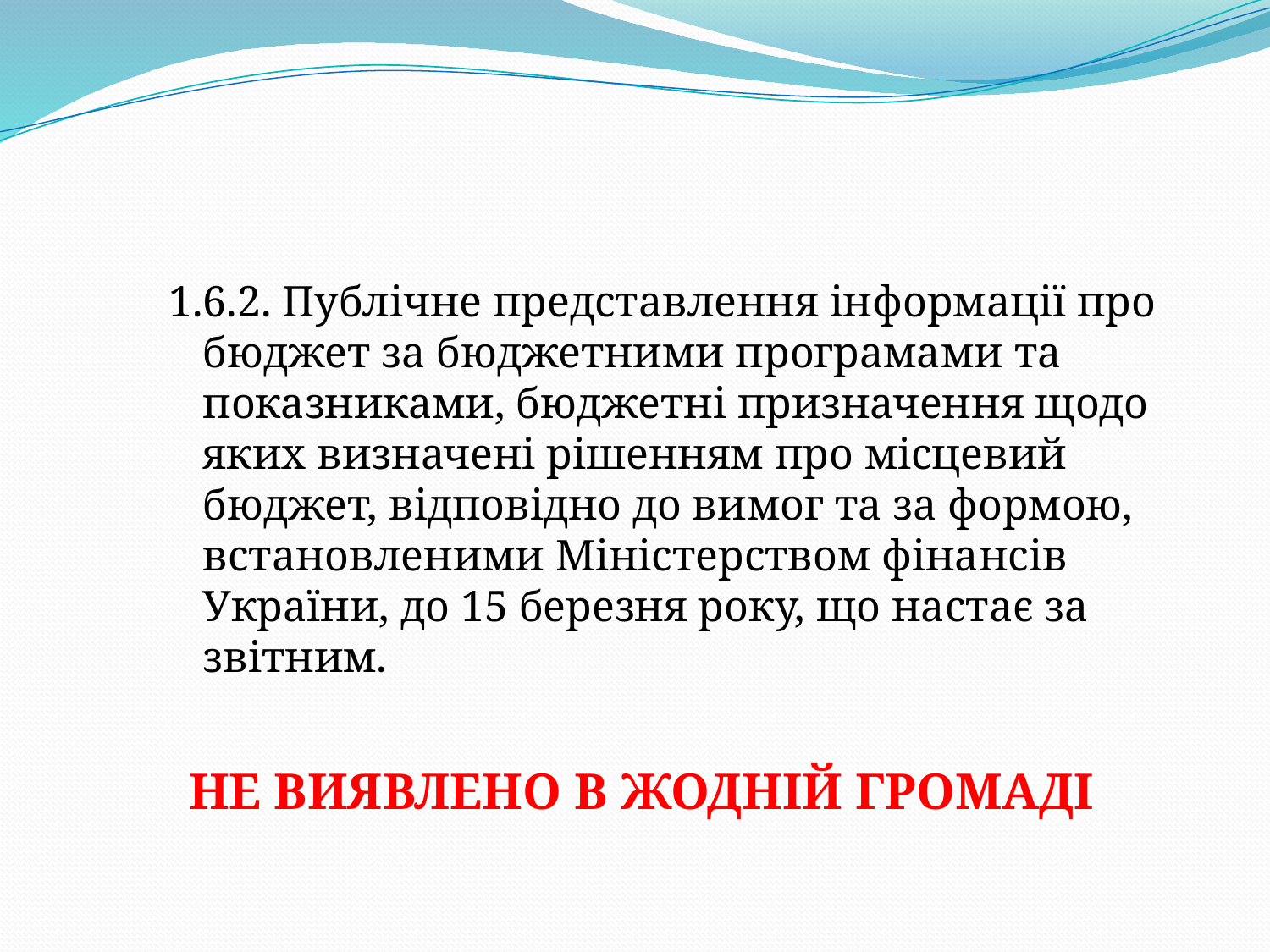

1.6.2. Публічне представлення інформації про бюджет за бюджетними програмами та показниками, бюджетні призначення щодо яких визначені рішенням про місцевий бюджет, відповідно до вимог та за формою, встановленими Міністерством фінансів України, до 15 березня року, що настає за звітним.

 НЕ ВИЯВЛЕНО В ЖОДНІЙ ГРОМАДІ